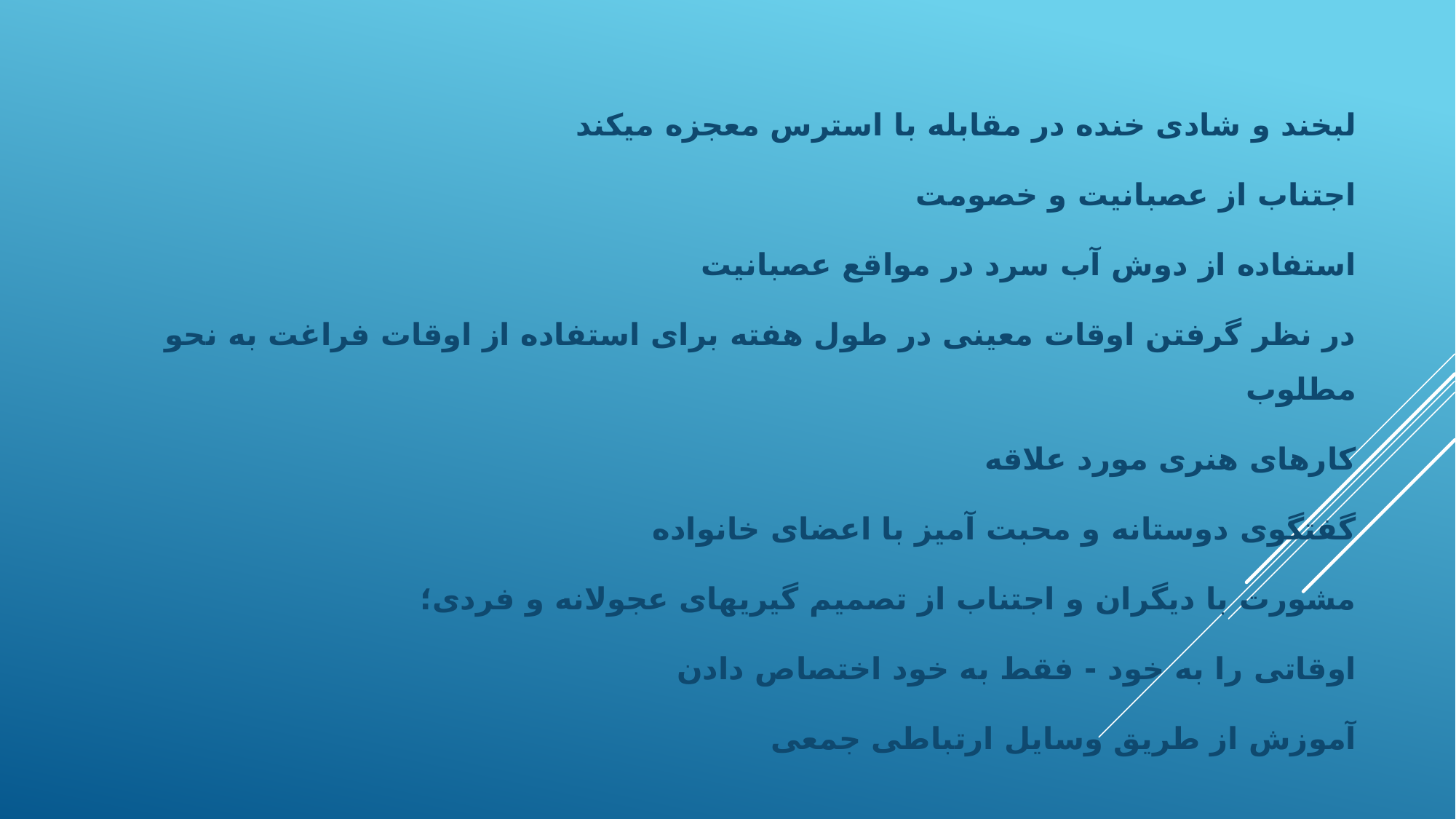

لبخند و شادی خنده در مقابله با استرس معجزه میکند
اجتناب از عصبانیت و خصومت
استفاده از دوش آب سرد در مواقع عصبانیت
در نظر گرفتن اوقات معینی در طول هفته برای استفاده از اوقات فراغت به نحو مطلوب
کارهای هنری مورد علاقه
گفتگوی دوستانه و محبت آمیز با اعضای خانواده
مشورت با دیگران و اجتناب از تصمیم گیریهای عجولانه و فردی؛
اوقاتی را به خود - فقط به خود اختصاص دادن
آموزش از طریق وسایل ارتباطی جمعی